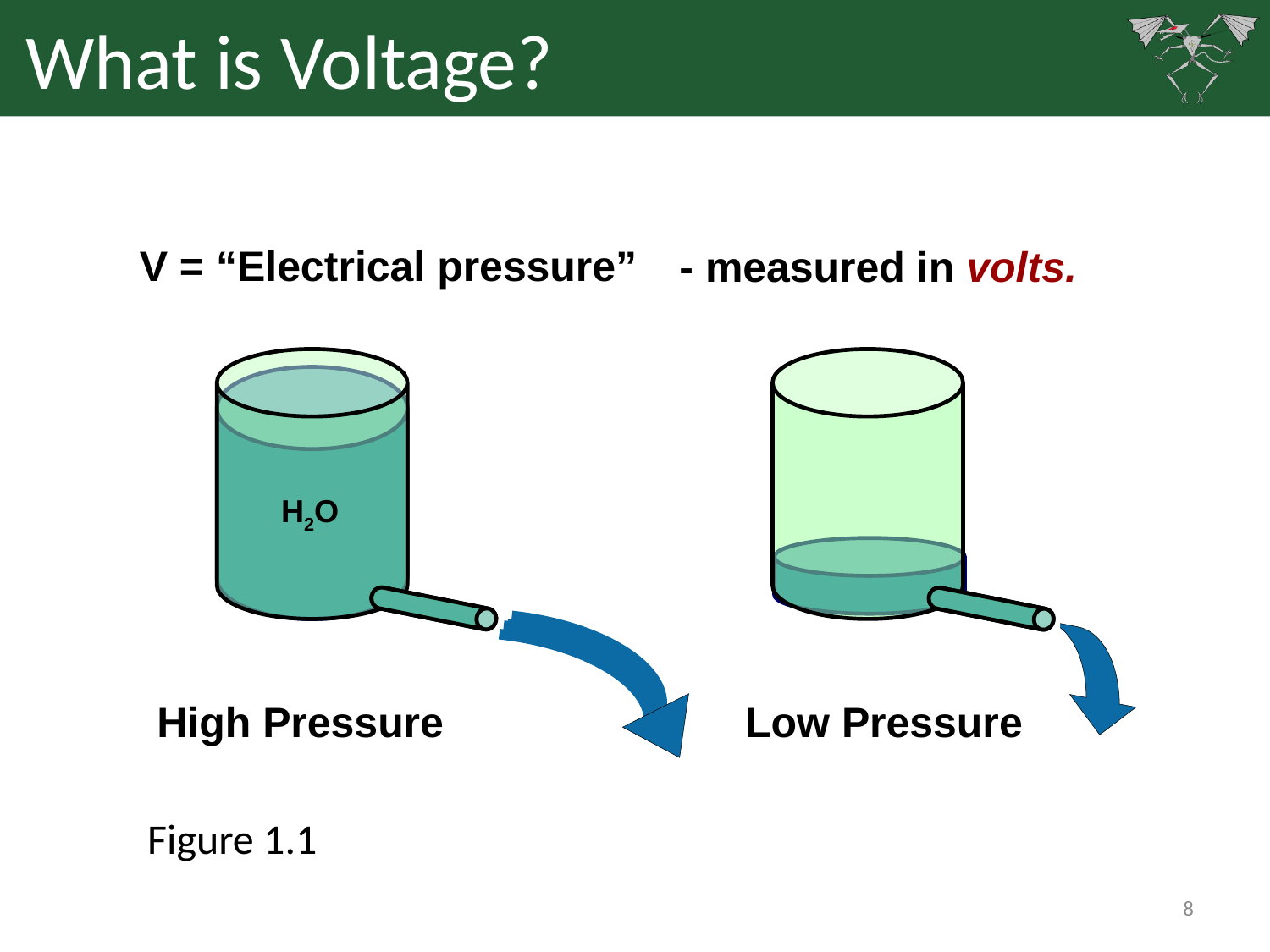

# What is Voltage?
V = “Electrical pressure”
- measured in volts.

H2O

High Pressure

Low Pressure
Figure 1.1
8